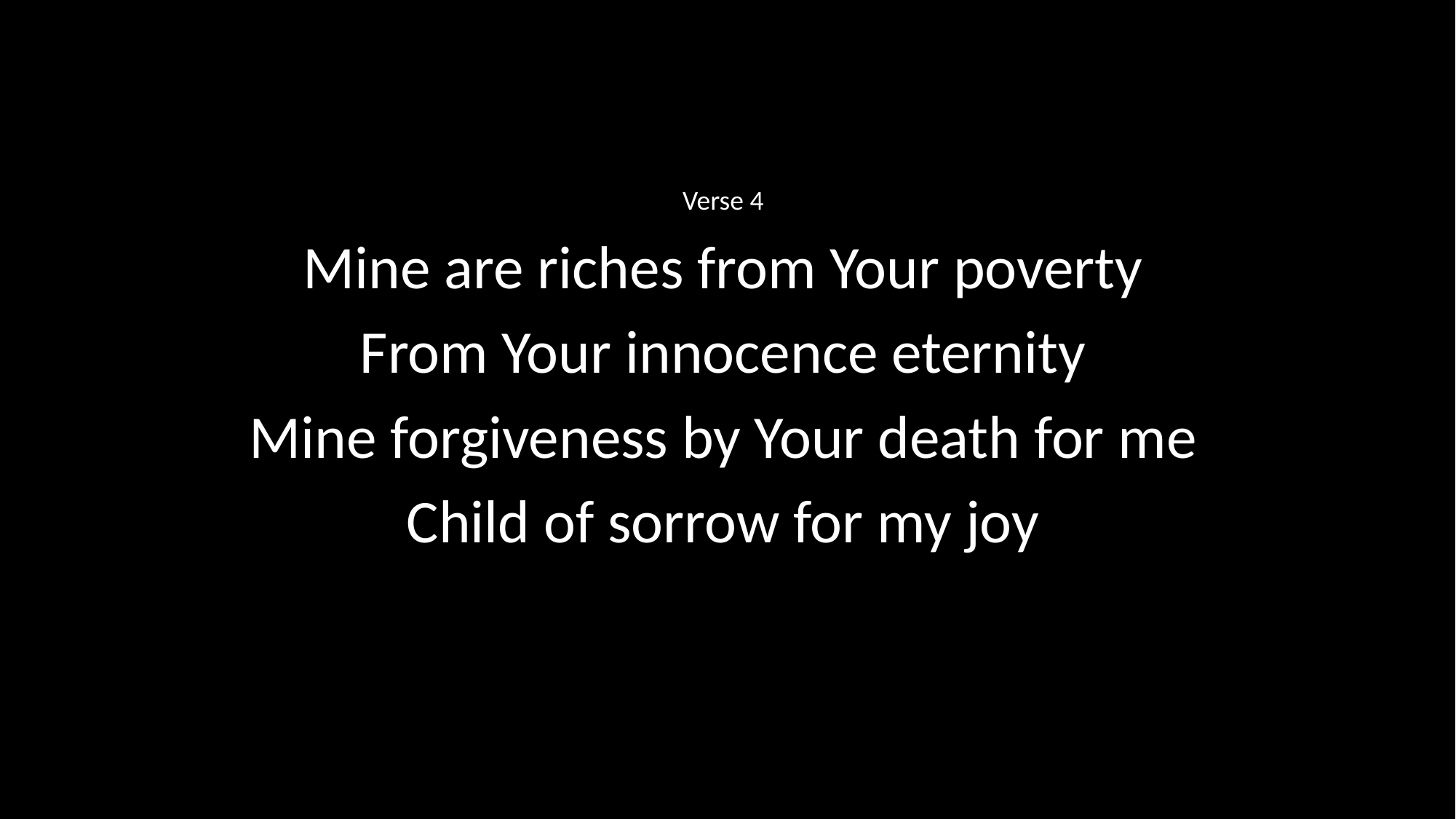

Verse 4
Mine are riches from Your poverty
From Your innocence eternity
Mine forgiveness by Your death for me
Child of sorrow for my joy